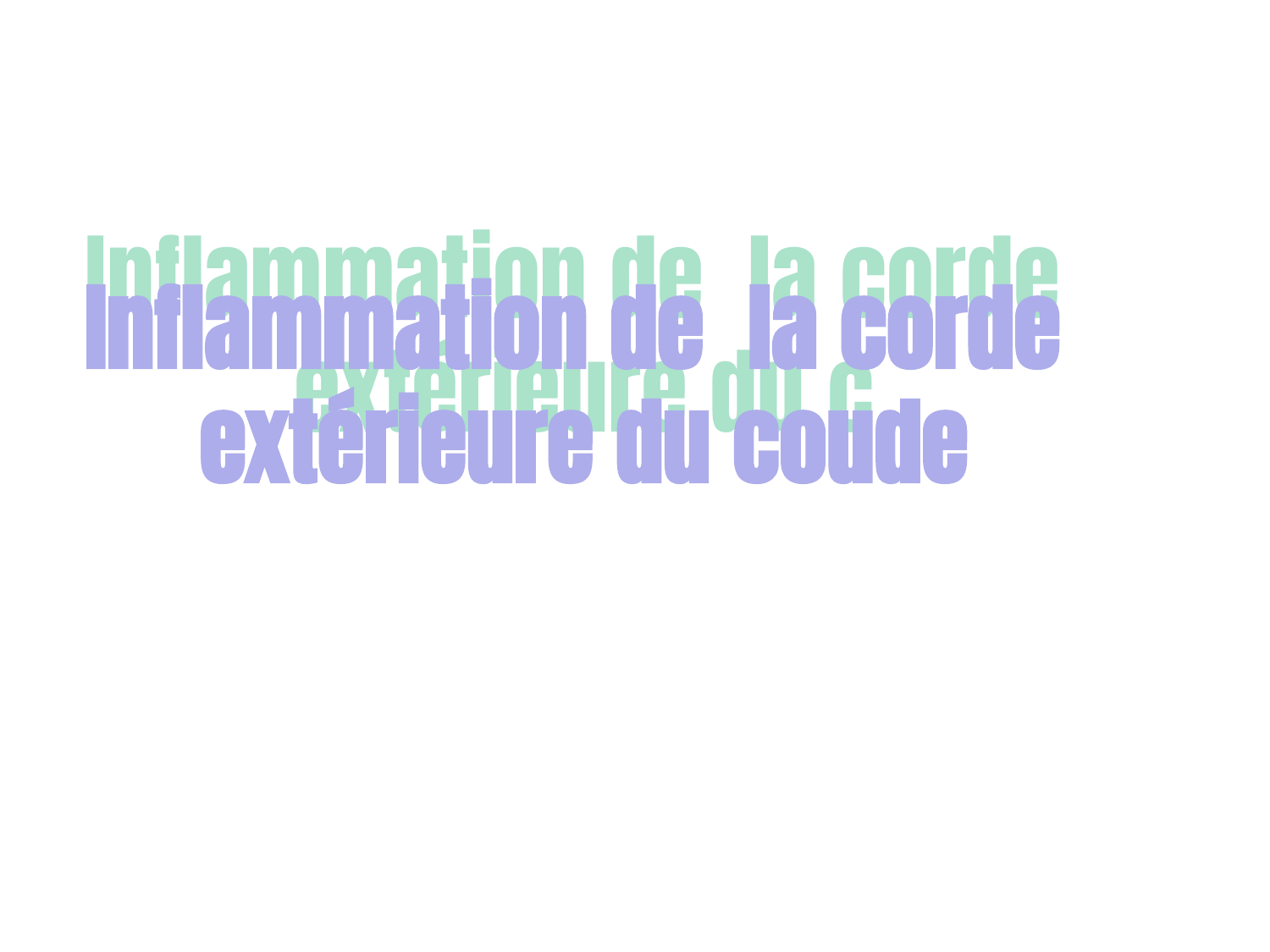

Inflammation de  la corde  extérieure du c
Inflammation de  la corde  extérieure du coude